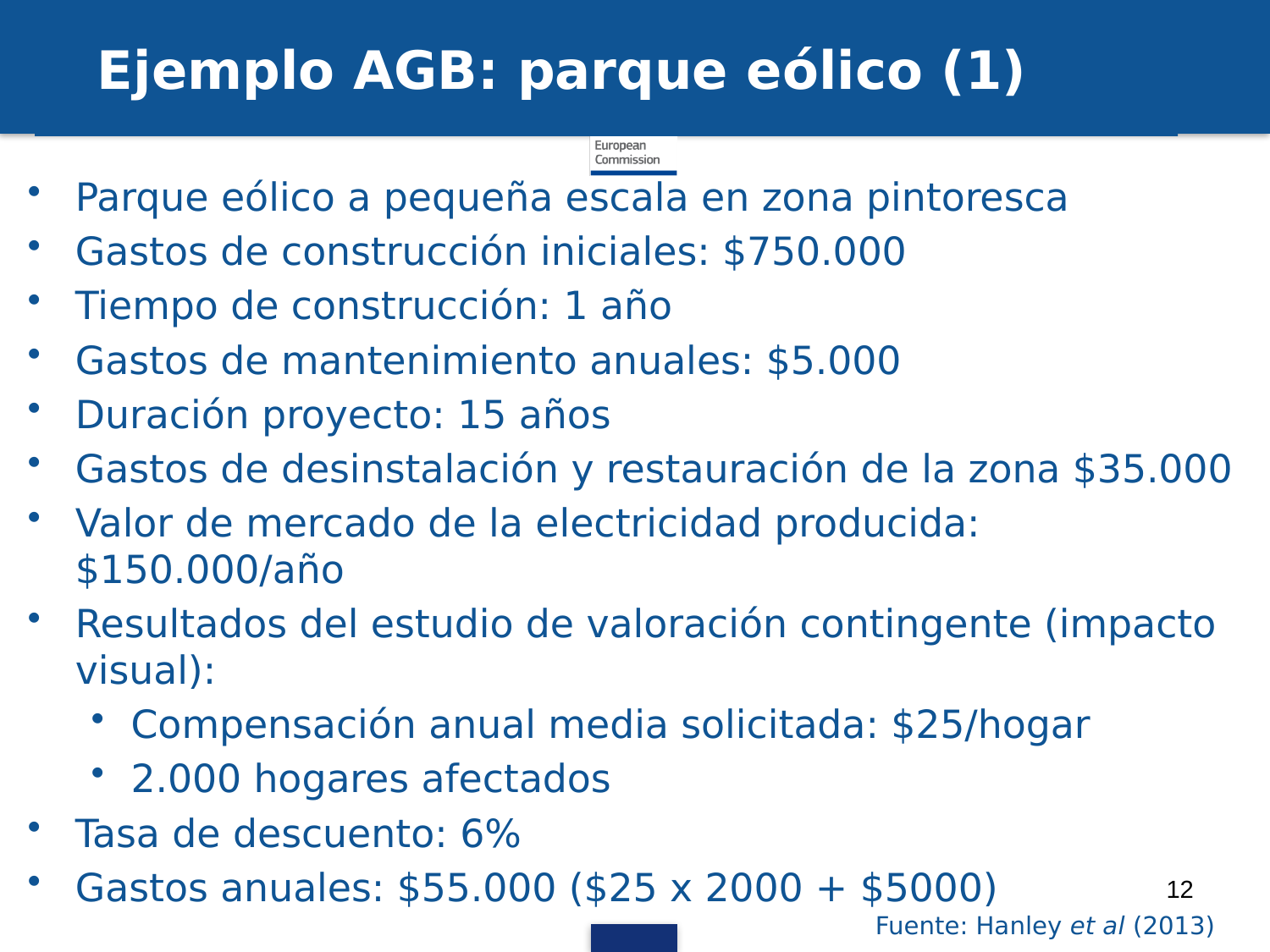

# Ejemplo AGB: parque eólico (1)
Parque eólico a pequeña escala en zona pintoresca
Gastos de construcción iniciales: $750.000
Tiempo de construcción: 1 año
Gastos de mantenimiento anuales: $5.000
Duración proyecto: 15 años
Gastos de desinstalación y restauración de la zona $35.000
Valor de mercado de la electricidad producida: $150.000/año
Resultados del estudio de valoración contingente (impacto visual):
Compensación anual media solicitada: $25/hogar
2.000 hogares afectados
Tasa de descuento: 6%
Gastos anuales: $55.000 ($25 x 2000 + $5000)
12
Fuente: Hanley et al (2013)